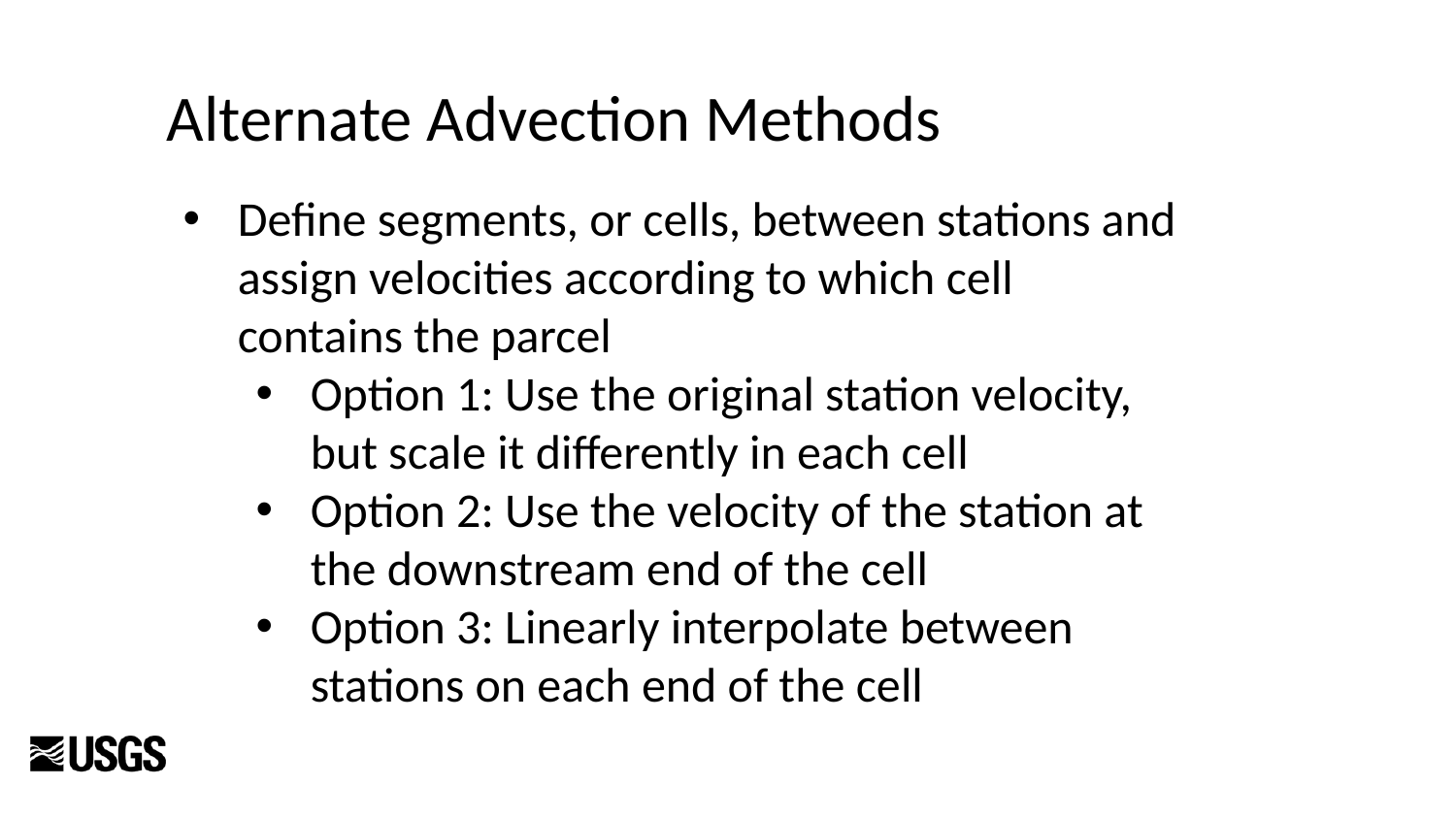

Alternate Advection Methods
Define segments, or cells, between stations and assign velocities according to which cell contains the parcel
Option 1: Use the original station velocity, but scale it differently in each cell
Option 2: Use the velocity of the station at the downstream end of the cell
Option 3: Linearly interpolate between stations on each end of the cell